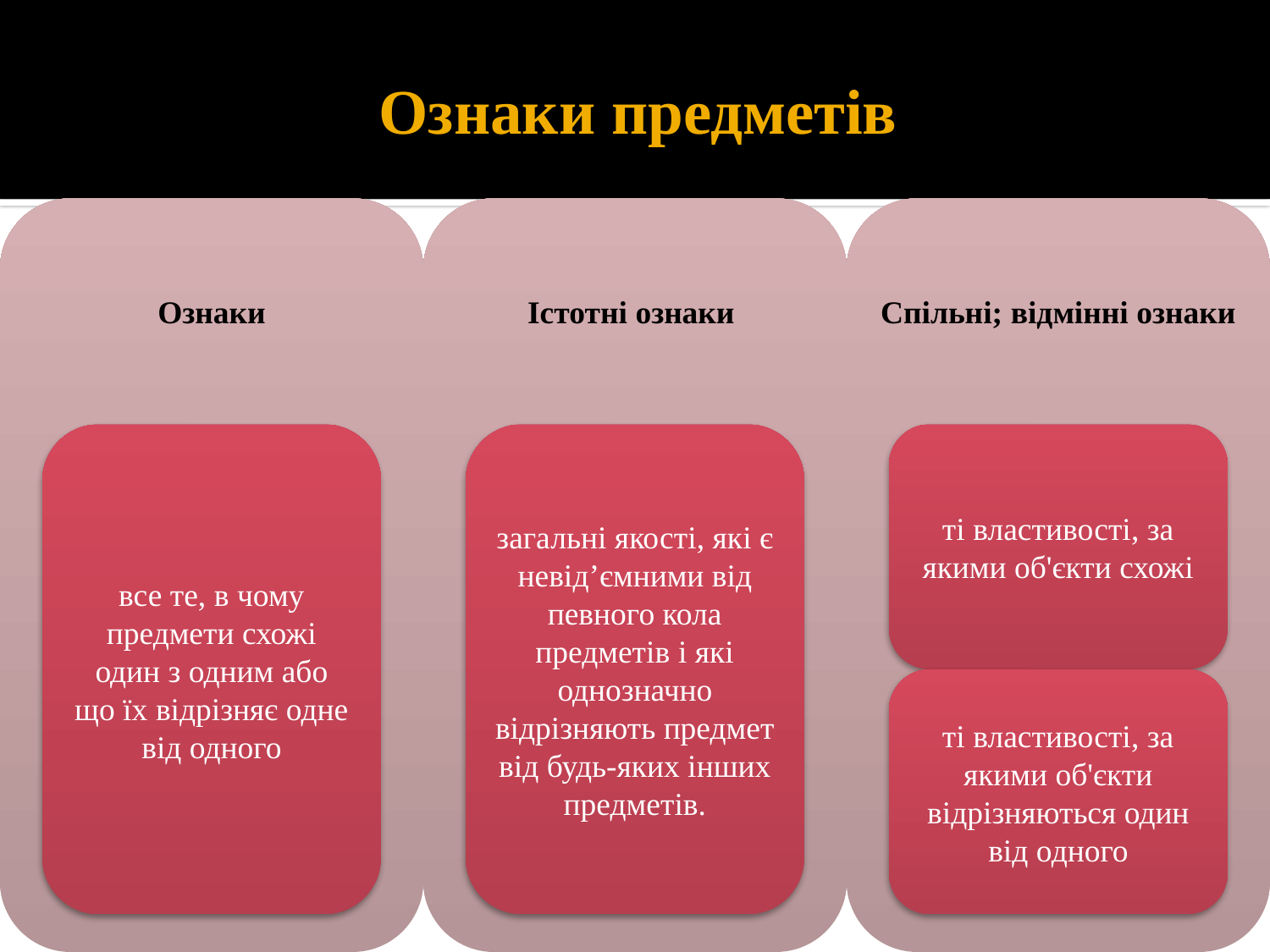

# Ознаки предметів
Ознаки
все те, в чому предмети схожі один з одним або що їх відрізняє одне від одного
Істотні ознаки
загальні якості, які є невід’ємними від певного кола предметів і які однозначно відрізняють предмет від будь-яких інших предметів.
Спільні; відмінні ознаки
ті властивості, за якими об'єкти схожі
ті властивості, за якими об'єкти відрізняються один від одного